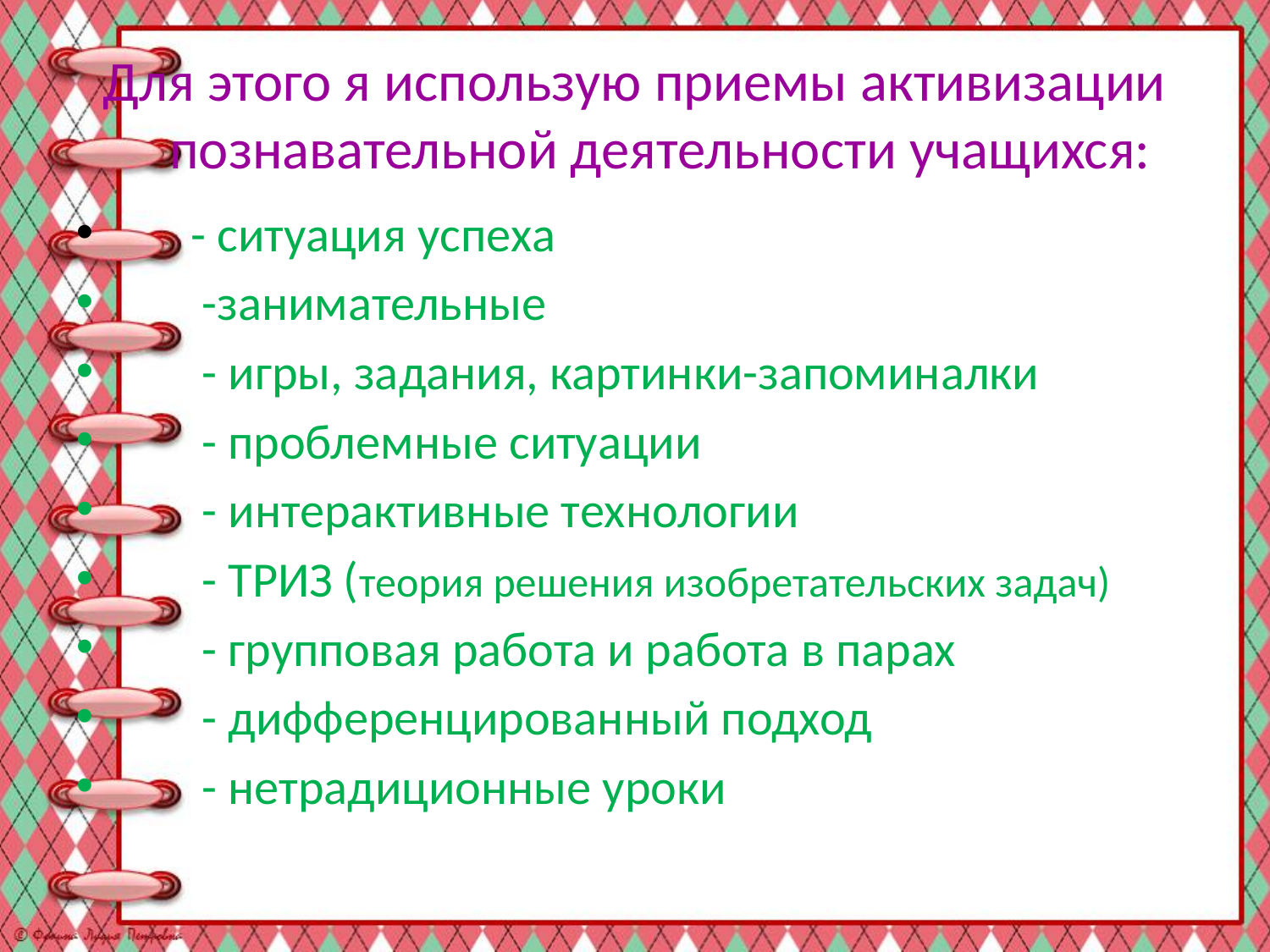

# Для этого я использую приемы активизации       познавательной деятельности учащихся:
      - ситуация успеха
       -занимательные
       - игры, задания, картинки-запоминалки
       - проблемные ситуации
       - интерактивные технологии
       - ТРИЗ (теория решения изобретательских задач)
       - групповая работа и работа в парах
       - дифференцированный подход
       - нетрадиционные уроки